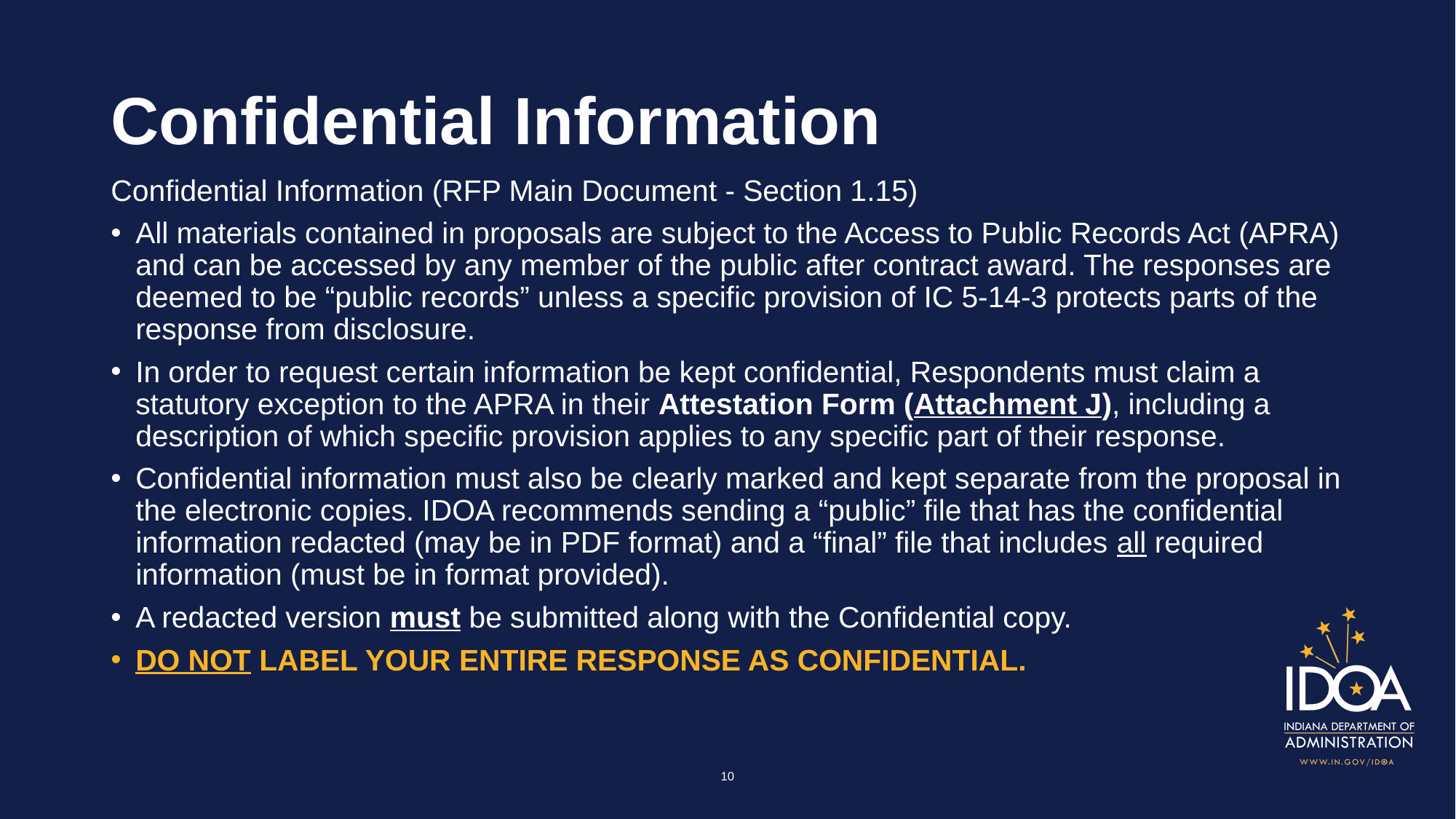

# Confidential Information
Confidential Information (RFP Main Document - Section 1.15)
All materials contained in proposals are subject to the Access to Public Records Act (APRA) and can be accessed by any member of the public after contract award. The responses are deemed to be “public records” unless a specific provision of IC 5-14-3 protects parts of the response from disclosure.
In order to request certain information be kept confidential, Respondents must claim a statutory exception to the APRA in their Attestation Form (Attachment J), including a description of which specific provision applies to any specific part of their response.
Confidential information must also be clearly marked and kept separate from the proposal in the electronic copies. IDOA recommends sending a “public” file that has the confidential information redacted (may be in PDF format) and a “final” file that includes all required information (must be in format provided).
A redacted version must be submitted along with the Confidential copy.
DO NOT LABEL YOUR ENTIRE RESPONSE AS CONFIDENTIAL.

10